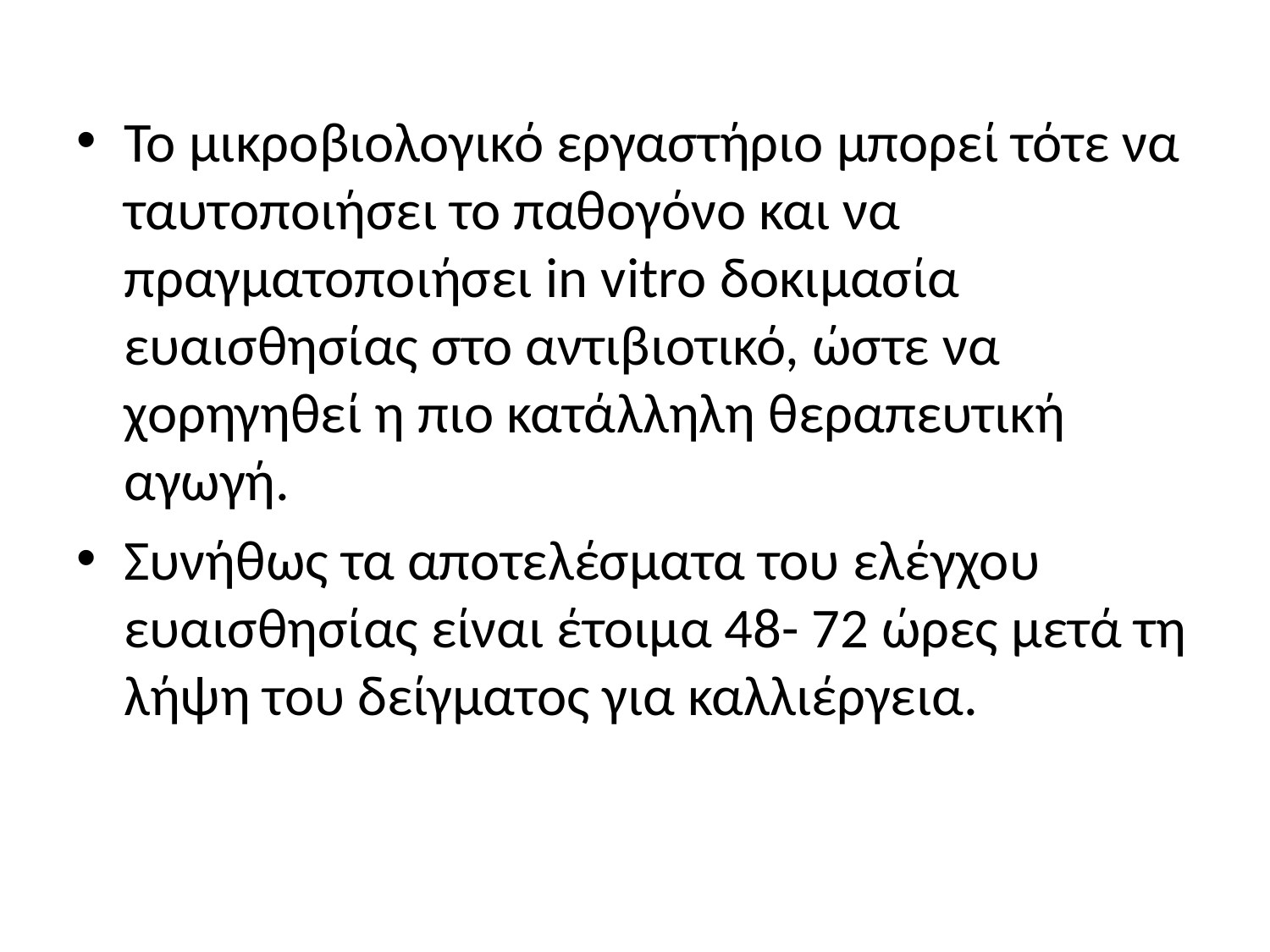

Το μικροβιολογικό εργαστήριο μπορεί τότε να ταυτοποιήσει το παθογόνο και να πραγματοποιήσει in vitro δοκιμασία ευαισθησίας στο αντιβιοτικό, ώστε να χορηγηθεί η πιο κατάλληλη θεραπευτική αγωγή.
Συνήθως τα αποτελέσματα του ελέγχου ευαισθησίας είναι έτοιμα 48- 72 ώρες μετά τη λήψη του δείγματος για καλλιέργεια.